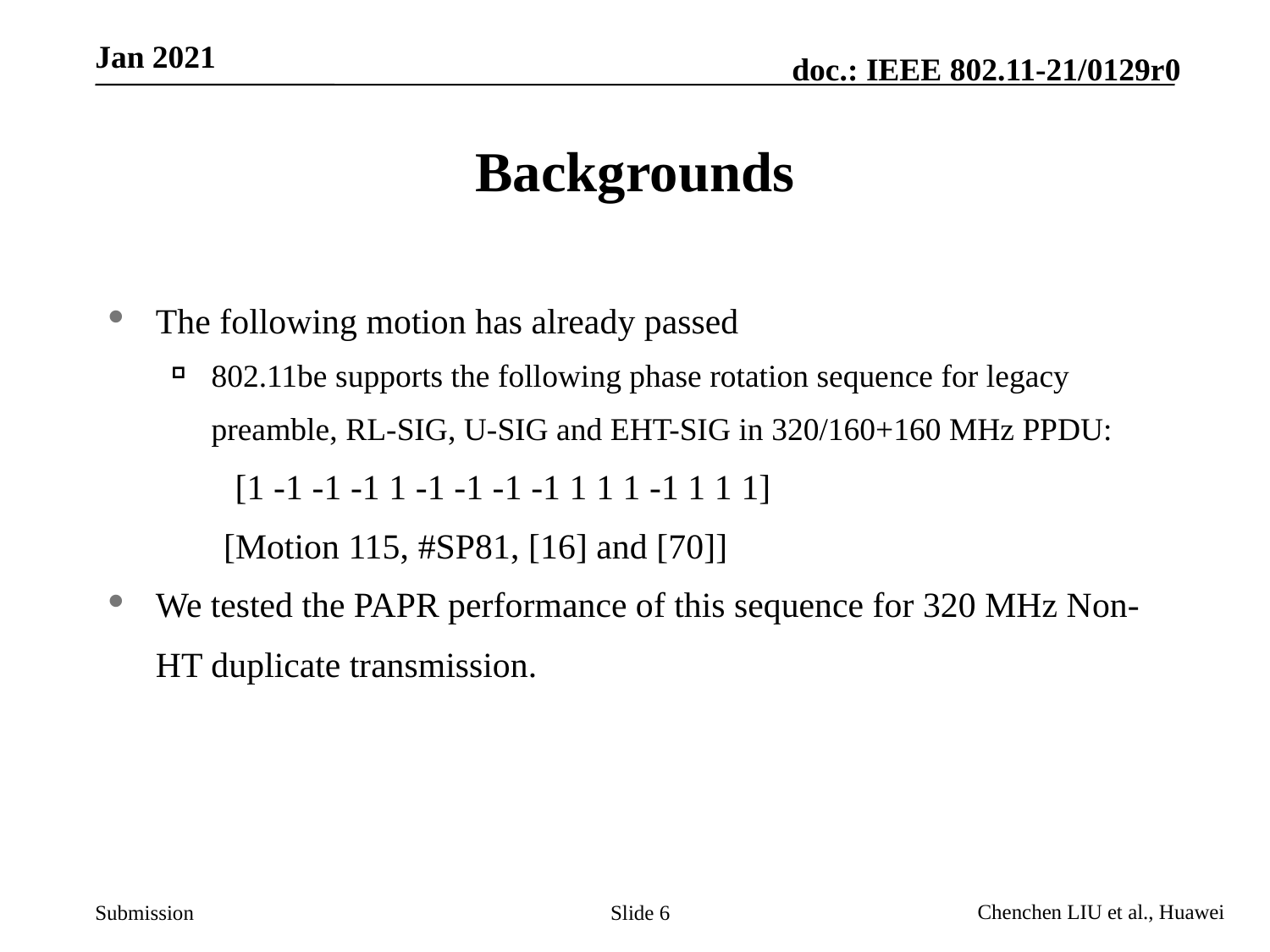

# Backgrounds
The following motion has already passed
802.11be supports the following phase rotation sequence for legacy preamble, RL-SIG, U-SIG and EHT-SIG in 320/160+160 MHz PPDU:
 	[1 -1 -1 -1 1 -1 -1 -1 -1 1 1 1 -1 1 1 1]
             [Motion 115, #SP81, [16] and [70]]
We tested the PAPR performance of this sequence for 320 MHz Non-HT duplicate transmission.

Slide 6